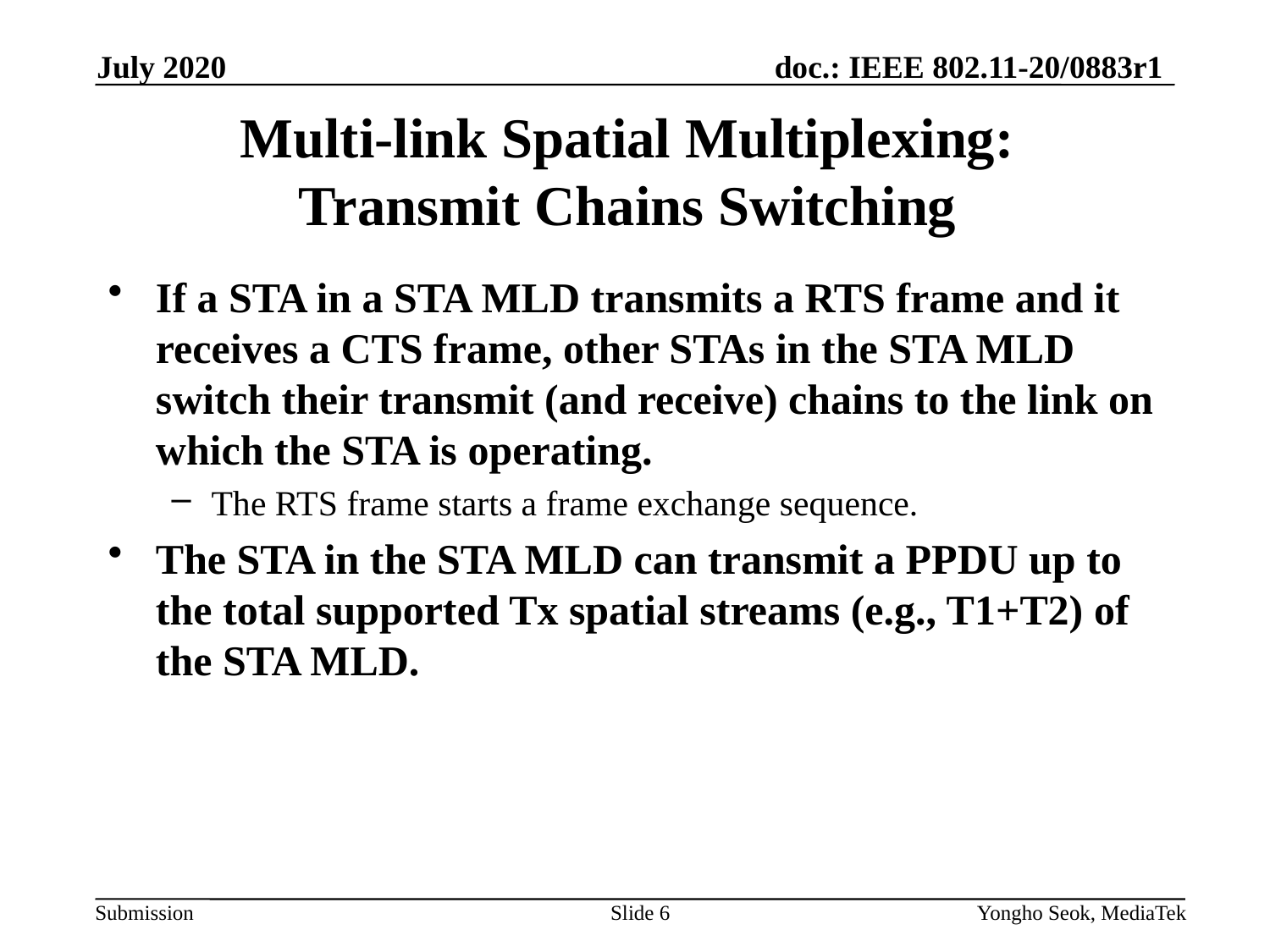

July 2020
# Multi-link Spatial Multiplexing: Transmit Chains Switching
If a STA in a STA MLD transmits a RTS frame and it receives a CTS frame, other STAs in the STA MLD switch their transmit (and receive) chains to the link on which the STA is operating.
The RTS frame starts a frame exchange sequence.
The STA in the STA MLD can transmit a PPDU up to the total supported Tx spatial streams (e.g., T1+T2) of the STA MLD.
Slide 6
Yongho Seok, MediaTek